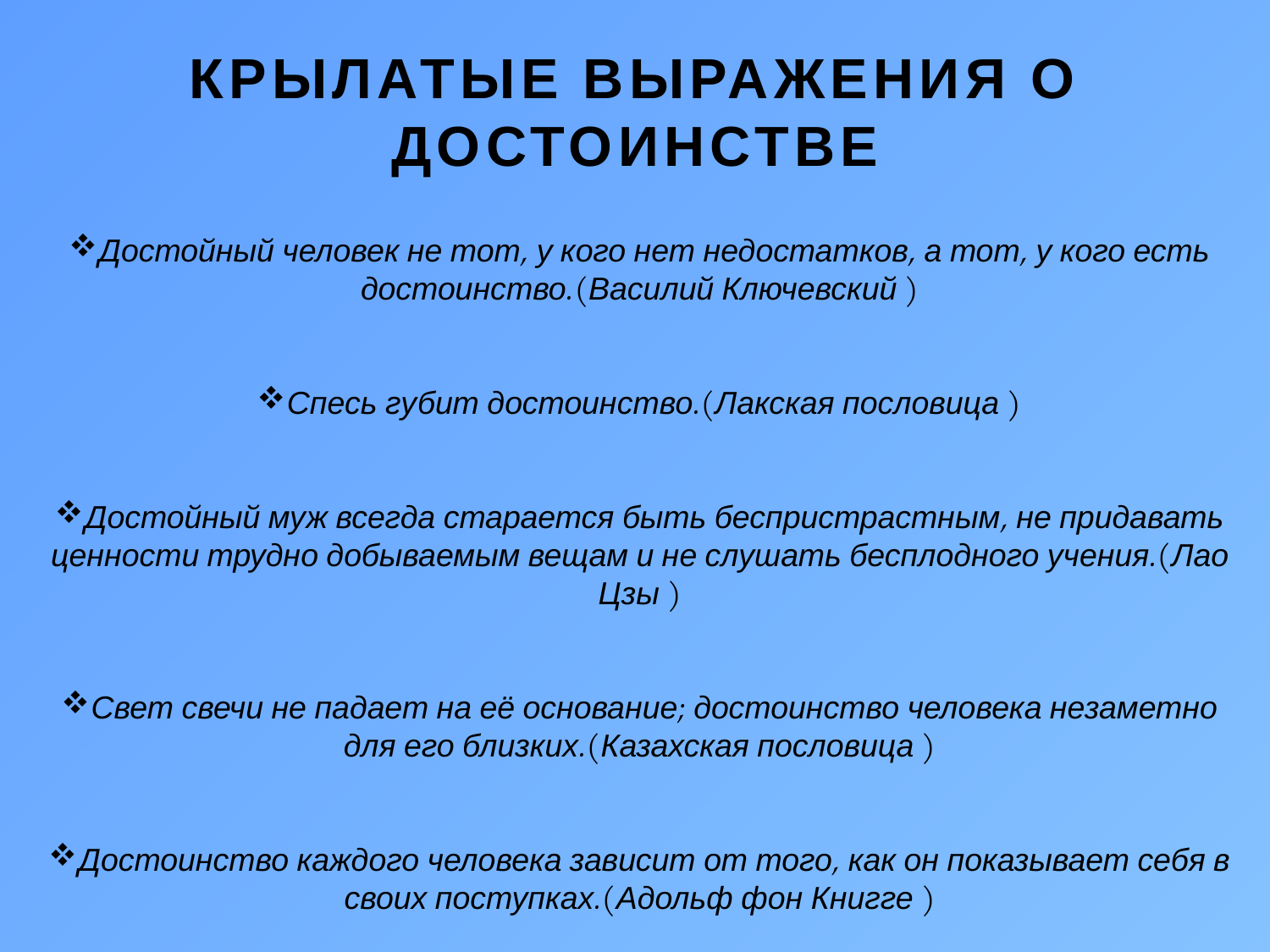

КРЫЛАТЫЕ ВЫРАЖЕНИЯ О ДОСТОИНСТВЕ

Достойный человек не тот, у кого нет недостатков, а тот, у кого есть достоинство.(Василий Ключевский )

Спесь губит достоинство.(Лакская пословица )

Достойный муж всегда старается быть беспристрастным, не придавать ценности трудно добываемым вещам и не слушать бесплодного учения.(Лао Цзы )

Свет свечи не падает на её основание; достоинство человека незаметно для его близких.(Казахская пословица )

Достоинство каждого человека зависит от того, как он показывает себя в своих поступках.(Адольф фон Книгге )